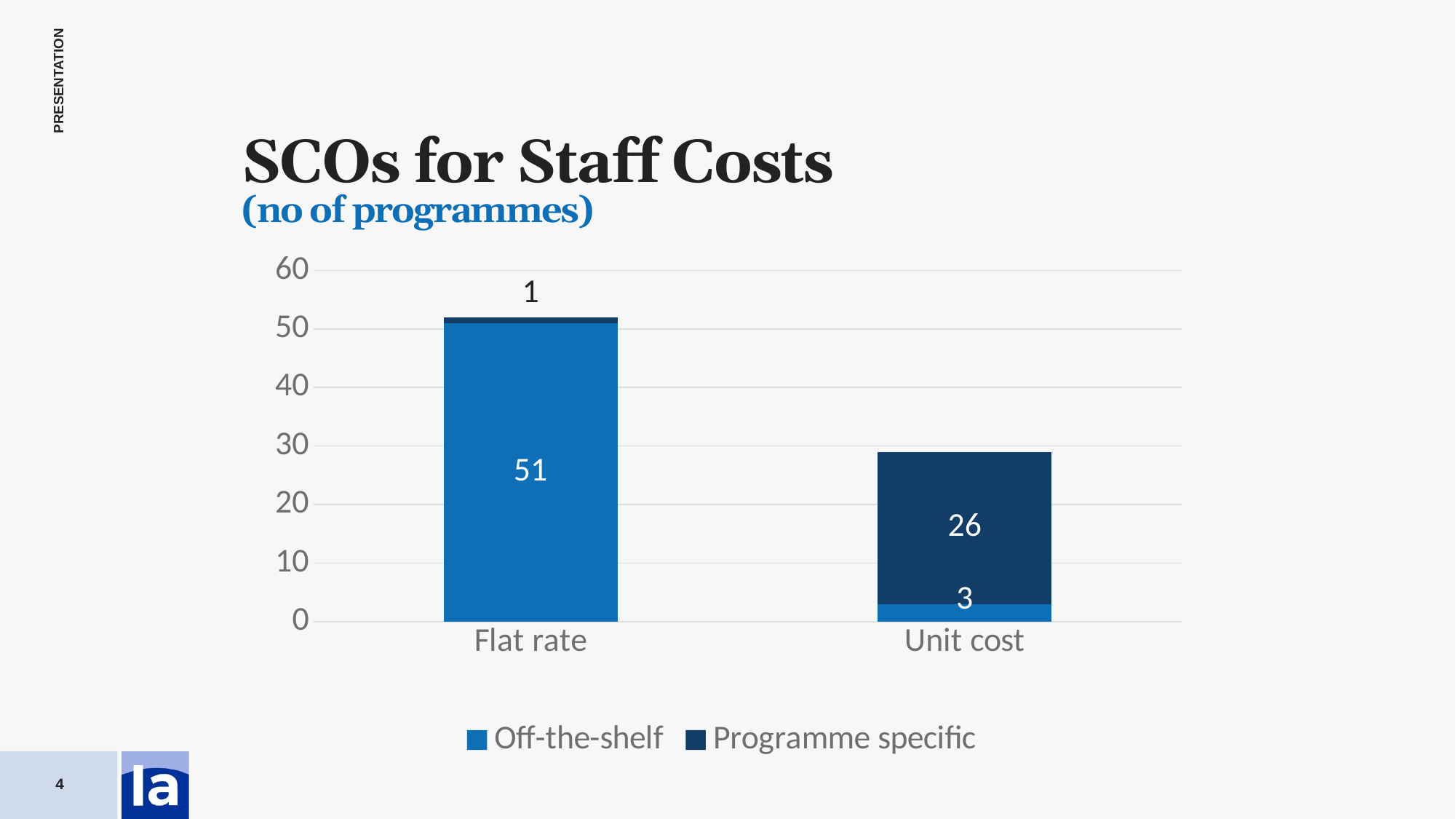

# SCOs for Staff Costs (no of programmes)

### Chart

| Category | Off-the-shelf | Programme specific |
|---|---|---|
| Flat rate | 51.0 | 1.0 |
| Unit cost | 3.0 | 26.0 |